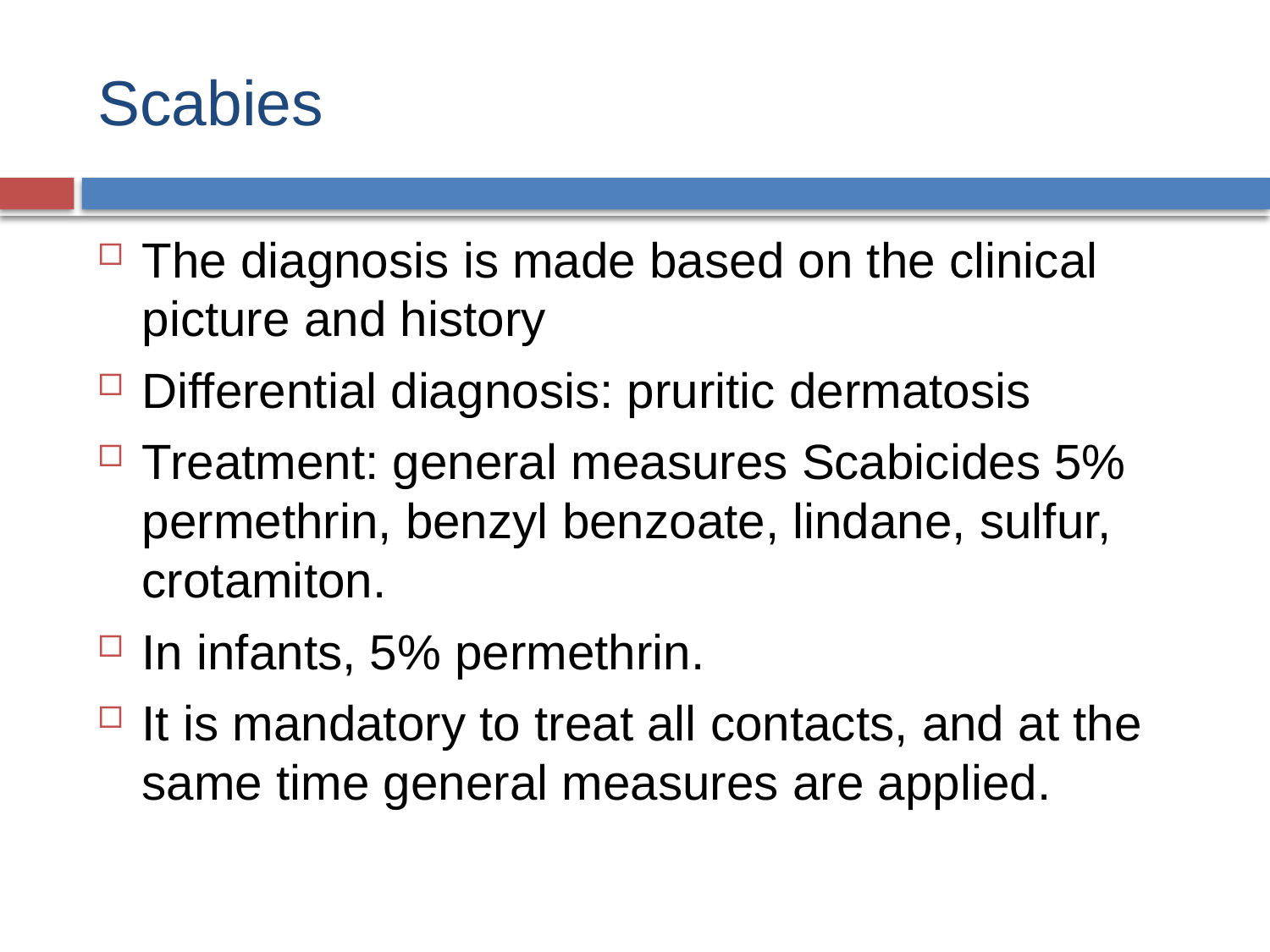

# Scabies
The diagnosis is made based on the clinical picture and history
Differential diagnosis: pruritic dermatosis
Treatment: general measures Scabicides 5% permethrin, benzyl benzoate, lindane, sulfur, crotamiton.
In infants, 5% permethrin.
It is mandatory to treat all contacts, and at the same time general measures are applied.